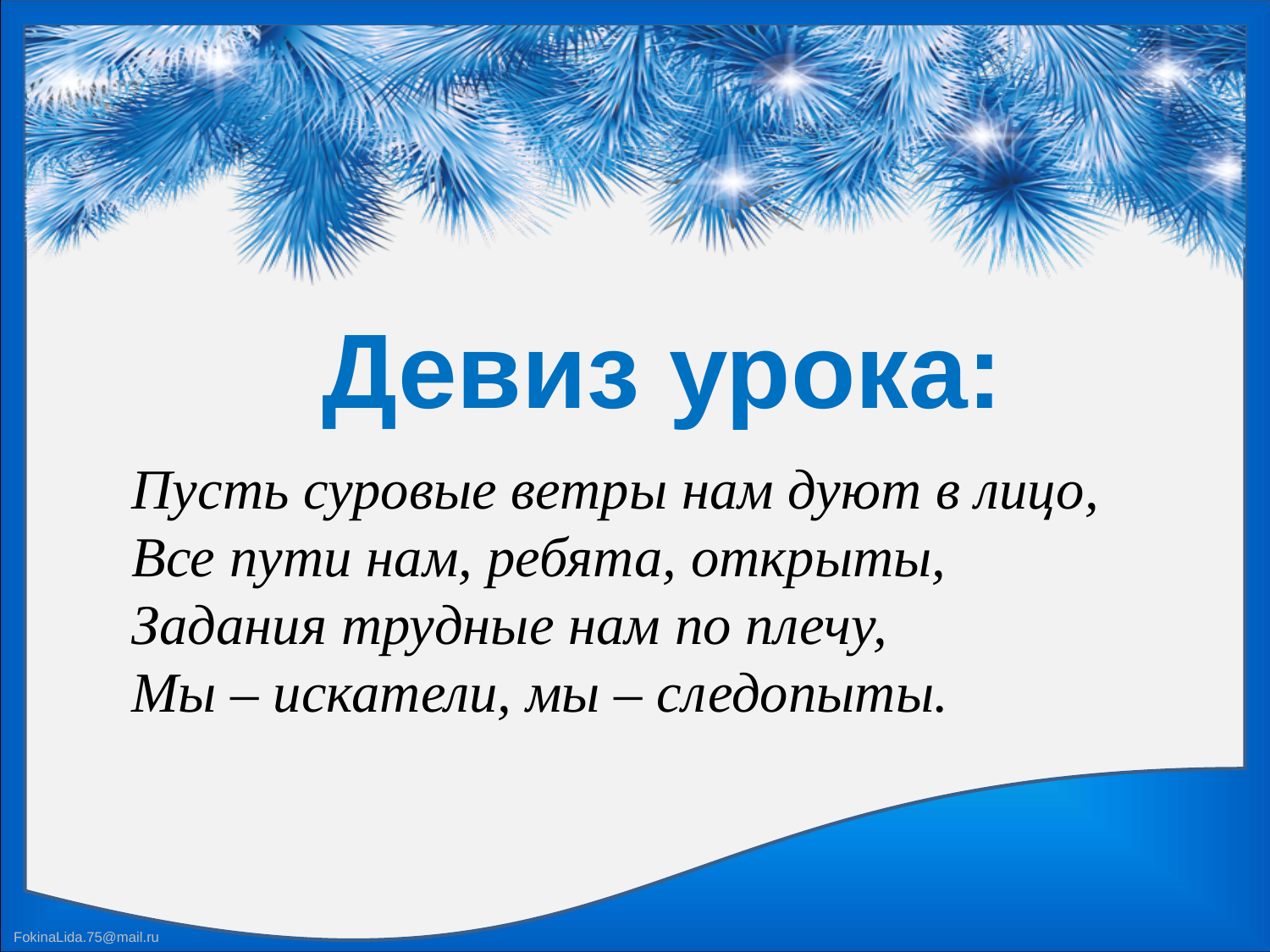

Девиз урока:
Пусть суровые ветры нам дуют в лицо,
Все пути нам, ребята, открыты,
Задания трудные нам по плечу,
Мы – искатели, мы – следопыты.